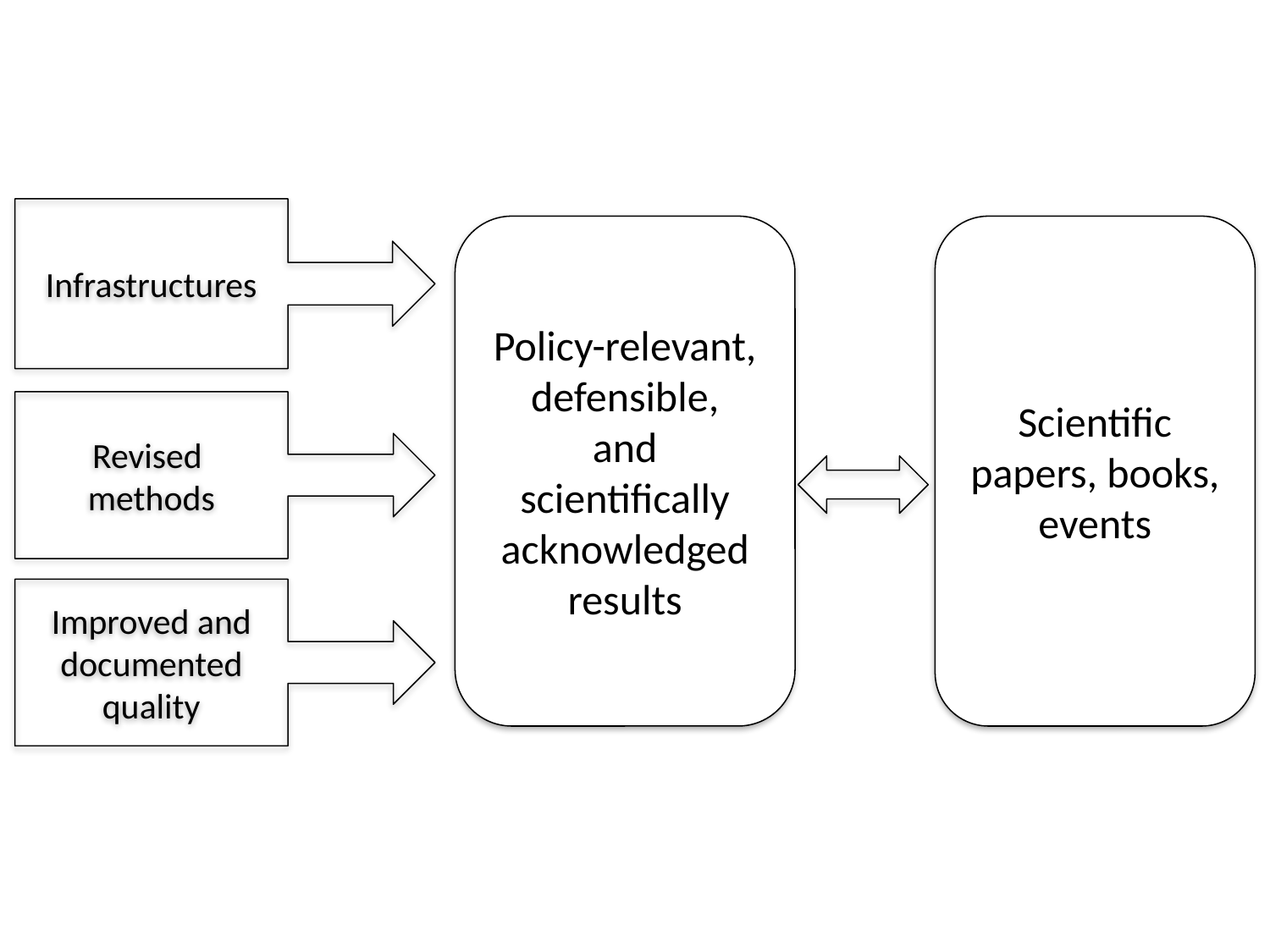

Infrastructures
Policy-relevant, defensible,
and scientifically acknowledged results
Scientific papers, books, events
Revised
methods

Improved and documented quality